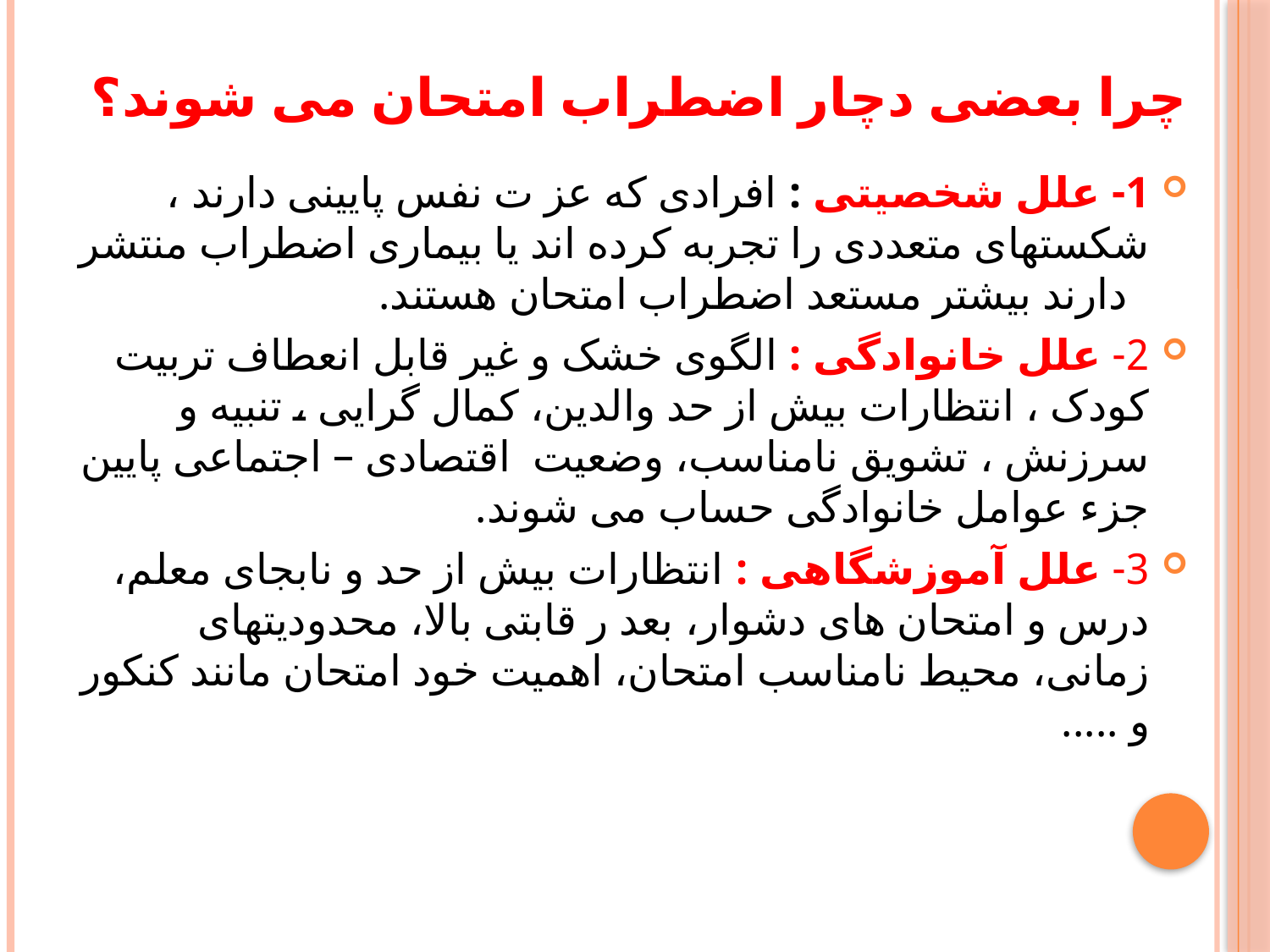

# چرا بعضی دچار اضطراب امتحان می شوند؟
1- علل شخصیتی : افرادی که عز ت نفس پایینی دارند ، شکستهای متعددی را تجربه کرده اند یا بیماری اضطراب منتشر   دارند بیشتر مستعد اضطراب امتحان هستند.
2- علل خانوادگی : الگوی خشک و غیر قابل انعطاف تربیت کودک ، انتظارات بیش از حد والدین، کمال گرایی ، تنبیه و سرزنش ، تشویق نامناسب، وضعیت  اقتصادی – اجتماعی پایین جزء عوامل خانوادگی حساب می شوند.
3- علل آموزشگاهی : انتظارات بیش از حد و نابجای معلم، درس و امتحان های دشوار، بعد ر قابتی بالا، محدودیتهای زمانی، محیط نامناسب امتحان، اهمیت خود امتحان مانند کنکور و .....